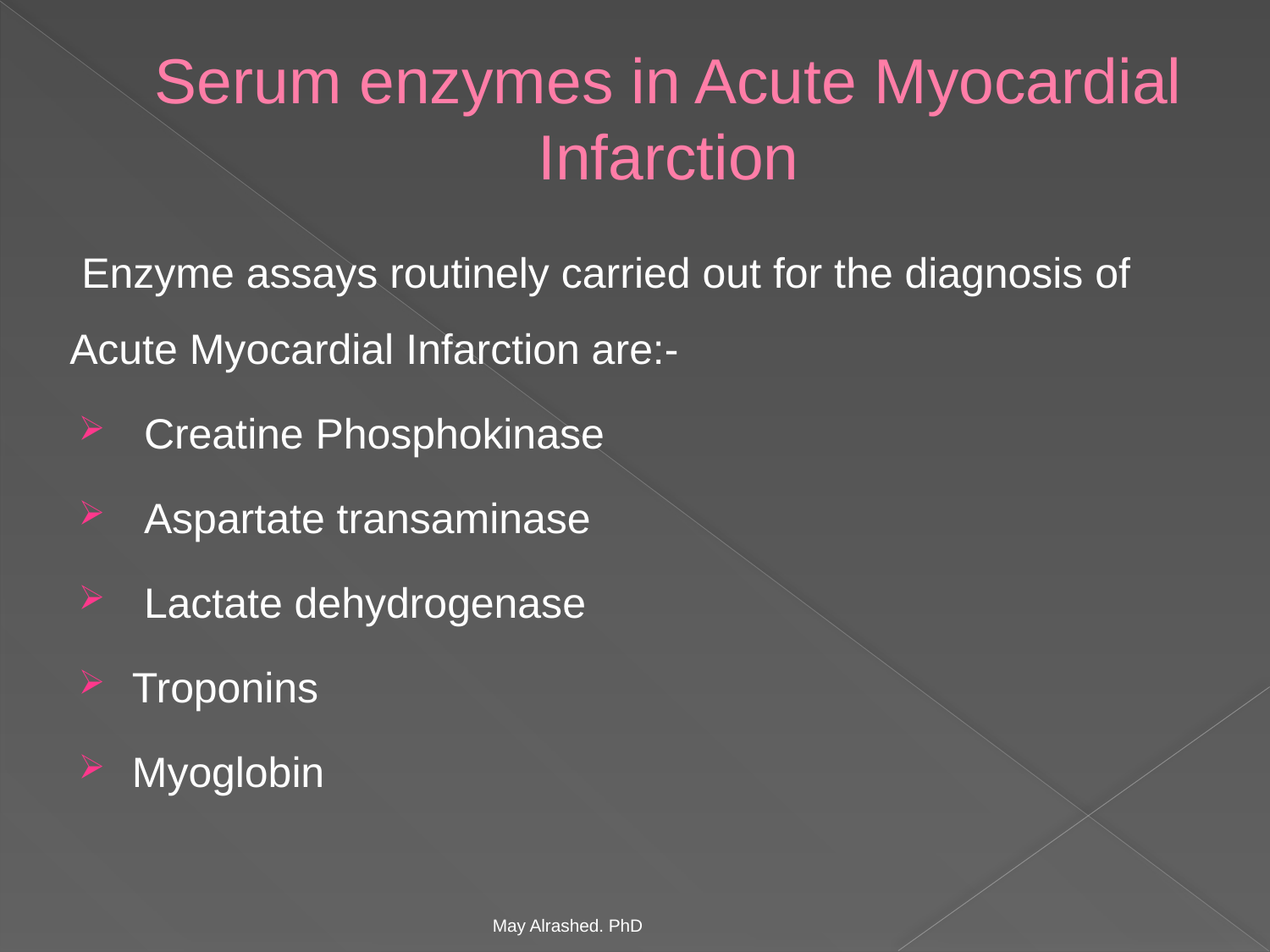

# Serum enzymes in Acute Myocardial Infarction
 Enzyme assays routinely carried out for the diagnosis of Acute Myocardial Infarction are:-
 Creatine Phosphokinase
 Aspartate transaminase
 Lactate dehydrogenase
Troponins
Myoglobin
May Alrashed. PhD